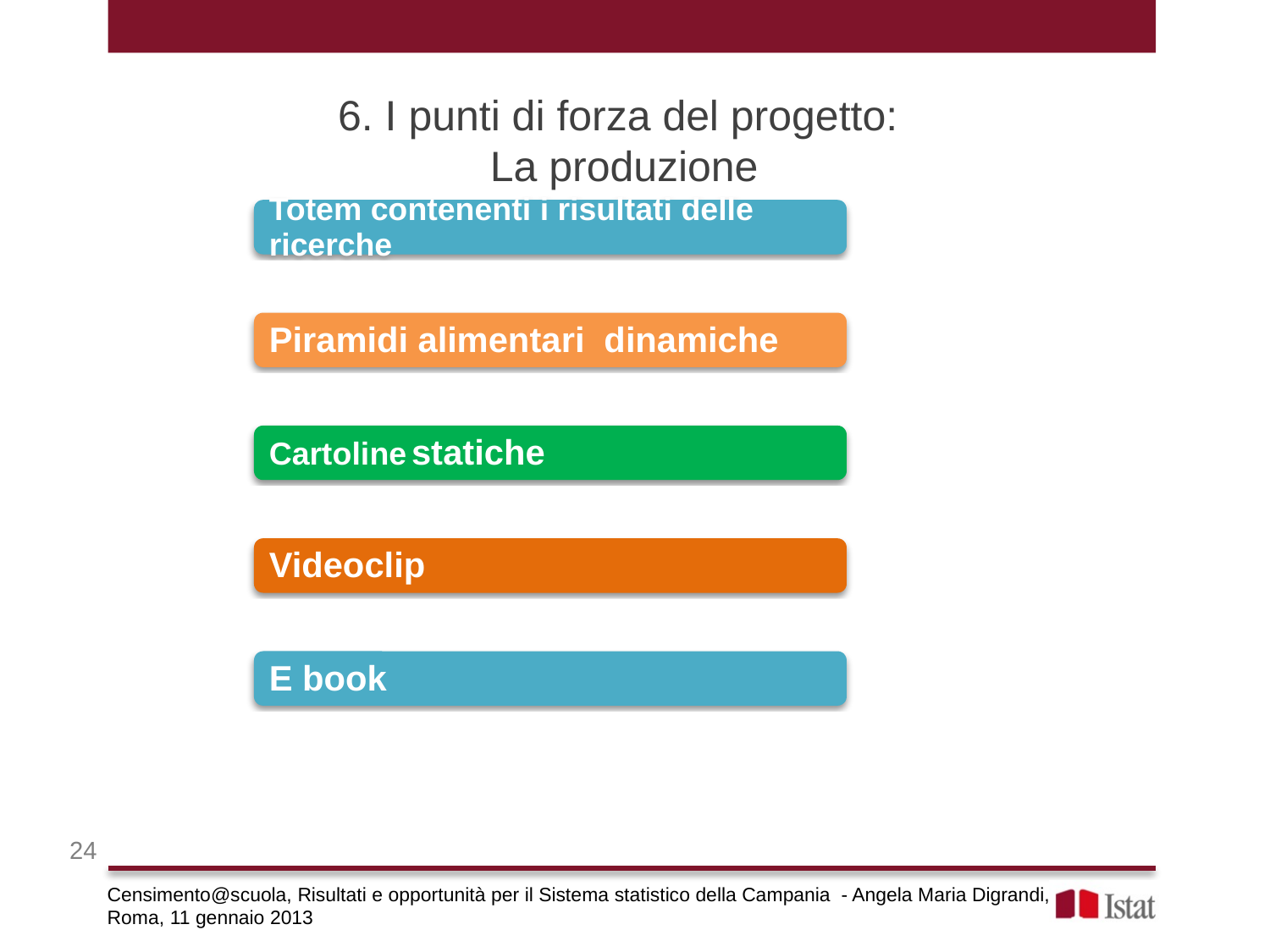

6. I punti di forza del progetto:
 La produzione
Totem contenenti i risultati delle ricerche
Cartoline statiche
Videoclip
Piramidi alimentari  dinamiche
E book

24
Censimento@scuola, Risultati e opportunità per il Sistema statistico della Campania  - Angela Maria Digrandi, Roma, 11 gennaio 2013